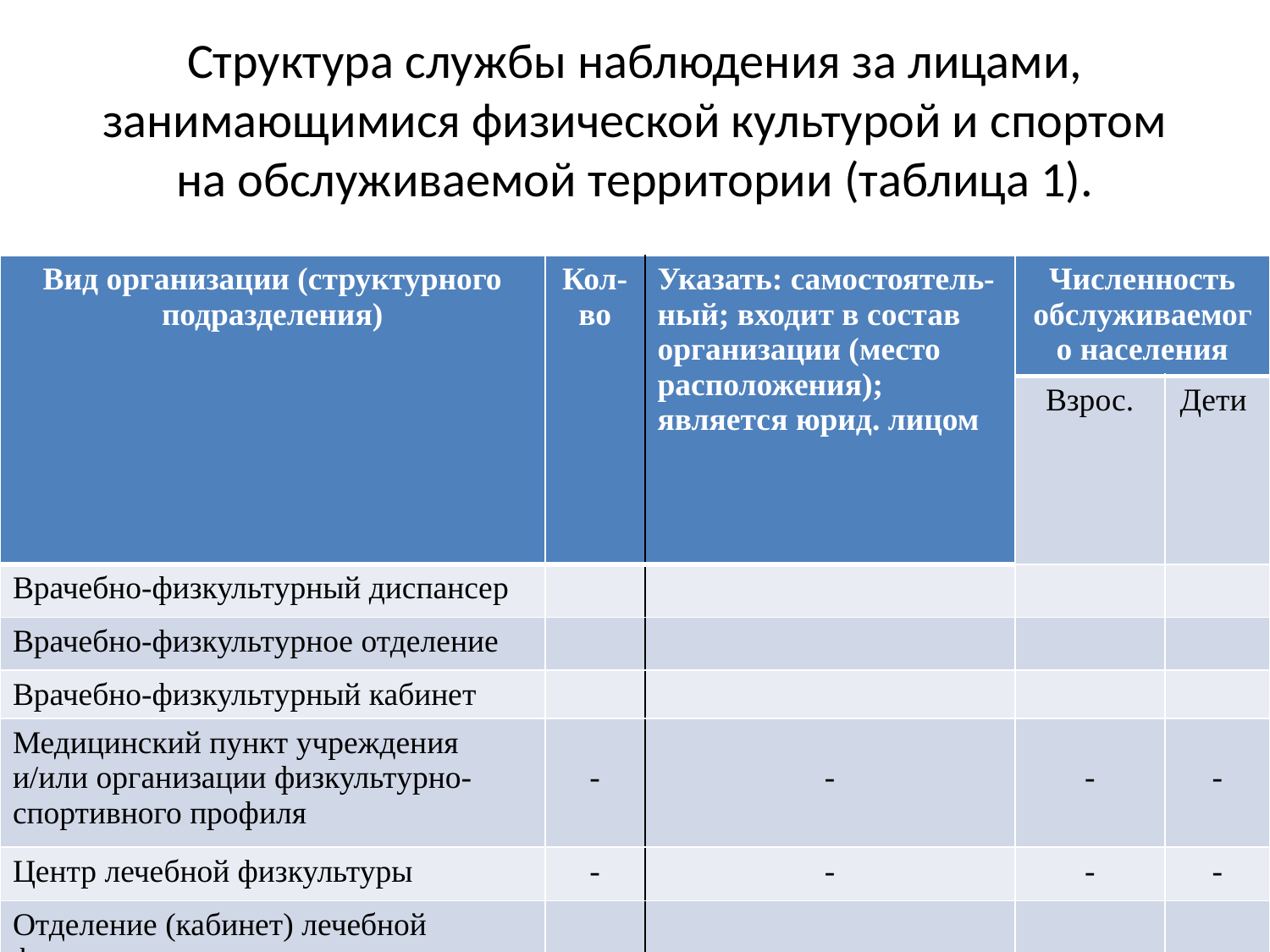

# Структура службы наблюдения за лицами, занимающимися физической культурой и спортом на обслуживаемой территории (таблица 1).
| Вид организации (структурного подразделения) | Кол-во | Указать: самостоятель-ный; входит в состав организации (место расположения); является юрид. лицом | Численность обслуживаемого населения |  |
| --- | --- | --- | --- | --- |
|  |  |  | Взрос. | Дети |
| Врачебно-физкультурный диспансер |  |  |  |  |
| Врачебно-физкультурное отделение |  |  |  |  |
| Врачебно-физкультурный кабинет |  |  |  |  |
| Медицинский пункт учреждения и/или организации физкультурно-спортивного профиля | - | - | - | - |
| Центр лечебной физкультуры | - | - | - | - |
| Отделение (кабинет) лечебной физкультуры |  |  |  |  |
| Центр спортивной медицины | - | - | - | - |